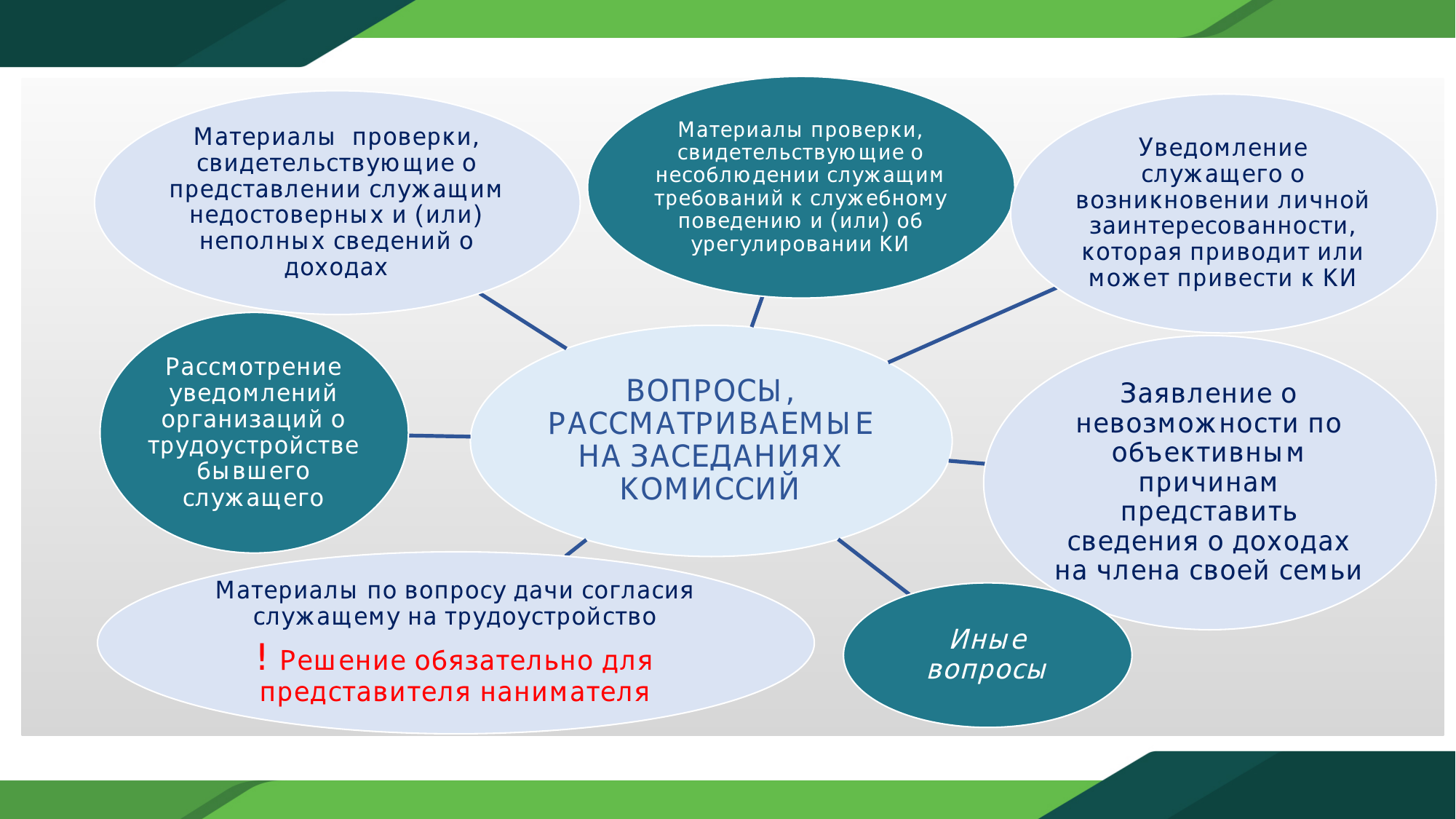

ВОПРОСЫ, РАССМАТРИВАЕМЫЕ НА ЗАСЕДАНИЯХ КОМИССИЙ

Материалы проверки, свидетельствующие о несоблюдении служащим требований к служебному поведению и (или) об урегулировании КИ

Уведомление служащего о возникновении личной заинтересованности, которая приводит или может привести к КИ

Заявление о невозможности по объективным причинам представить сведения о доходах на члена своей семьи

Иные вопросы

Материалы по вопросу дачи согласия служащему на трудоустройство
! Решение обязательно для представителя нанимателя

Рассмотрение уведомлений организаций о трудоустройстве бывшего служащего

Материалы  проверки, свидетельствующие о представлении служащим недостоверных и (или) неполных сведений о доходах
#